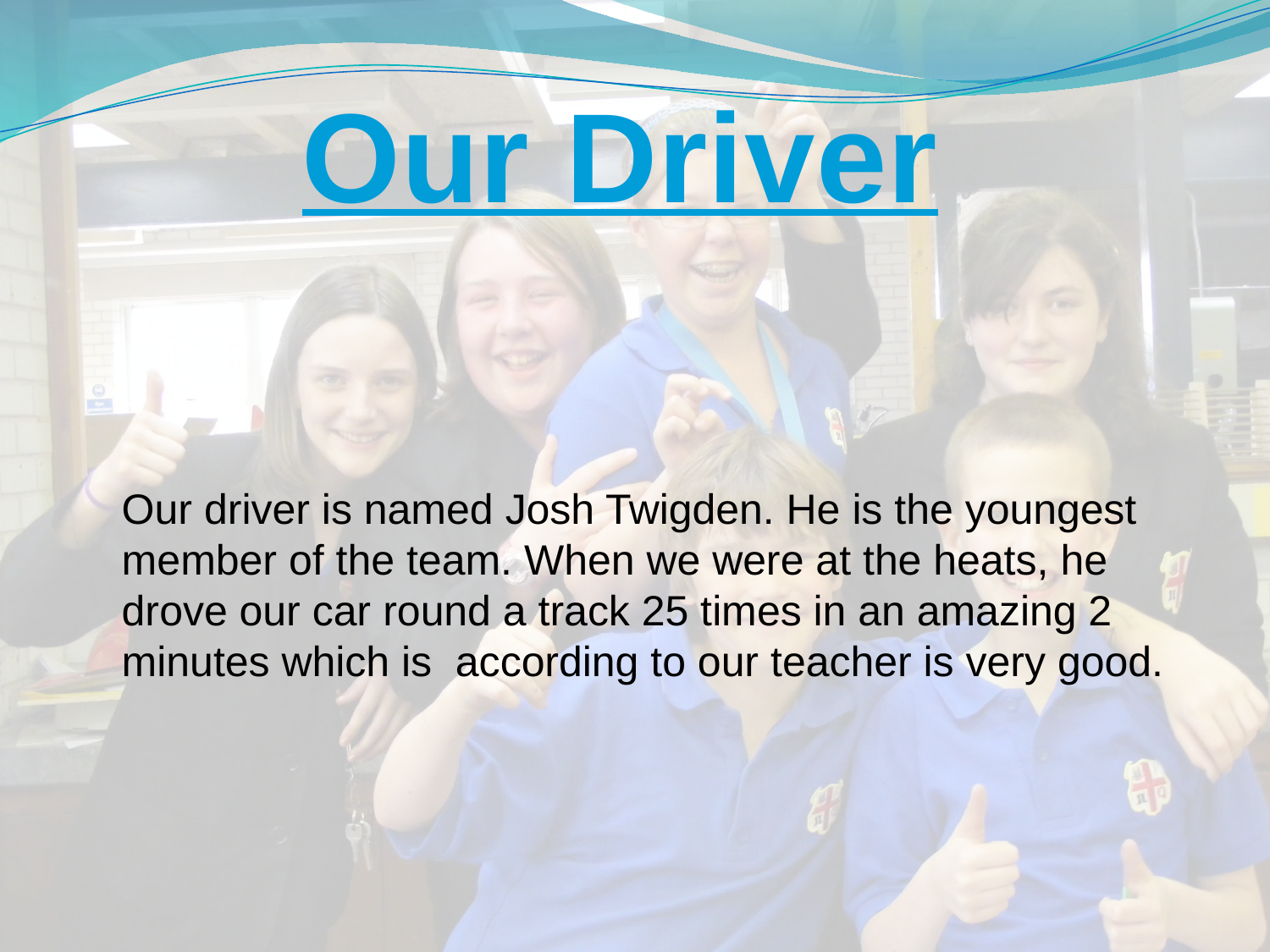

Our Driver
Our driver is named Josh Twigden. He is the youngest member of the team. When we were at the heats, he drove our car round a track 25 times in an amazing 2 minutes which is  according to our teacher is very good.